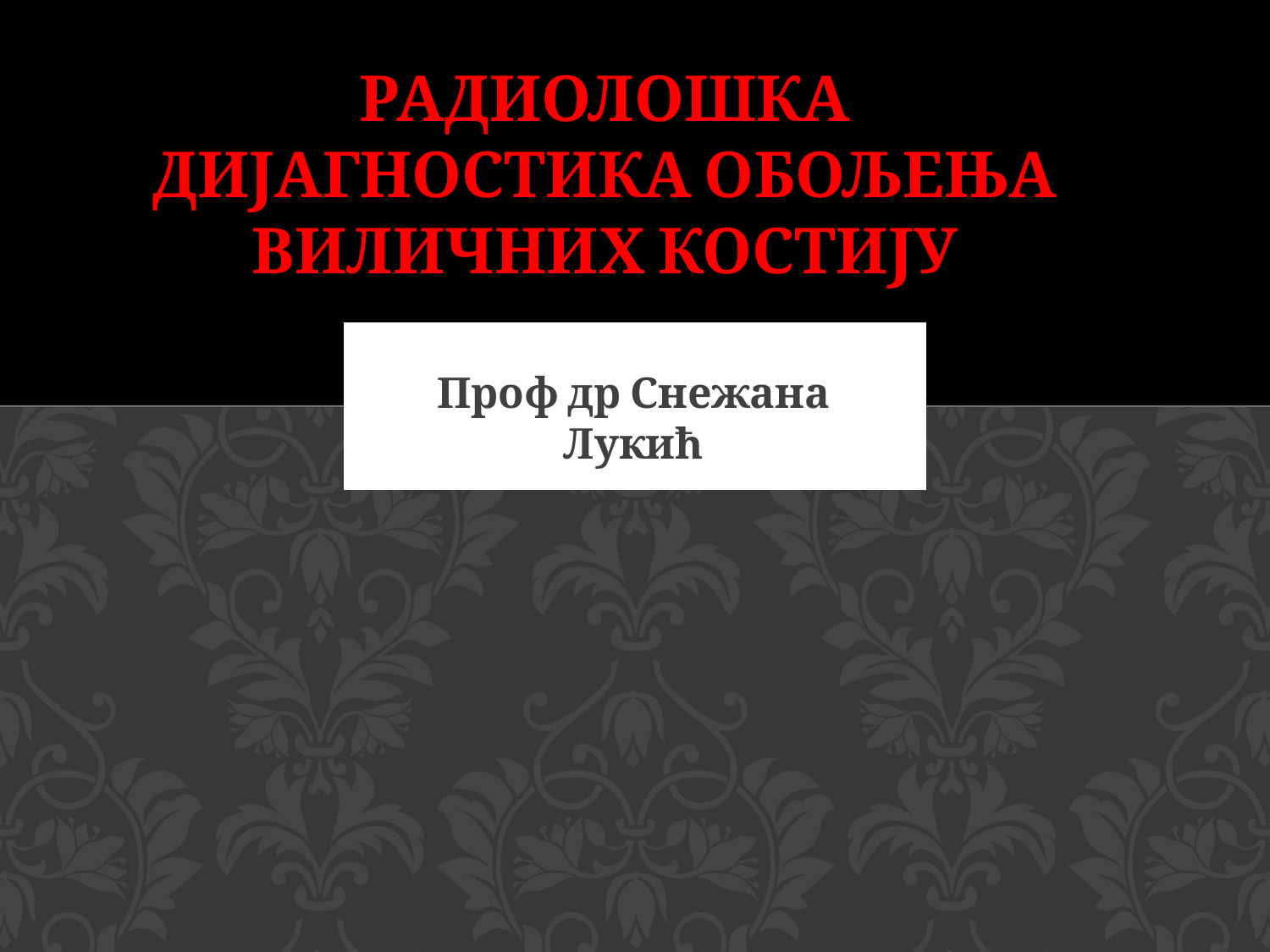

# Радиолошка дијагностика обољења виличних костију
Проф др Снежана Лукић